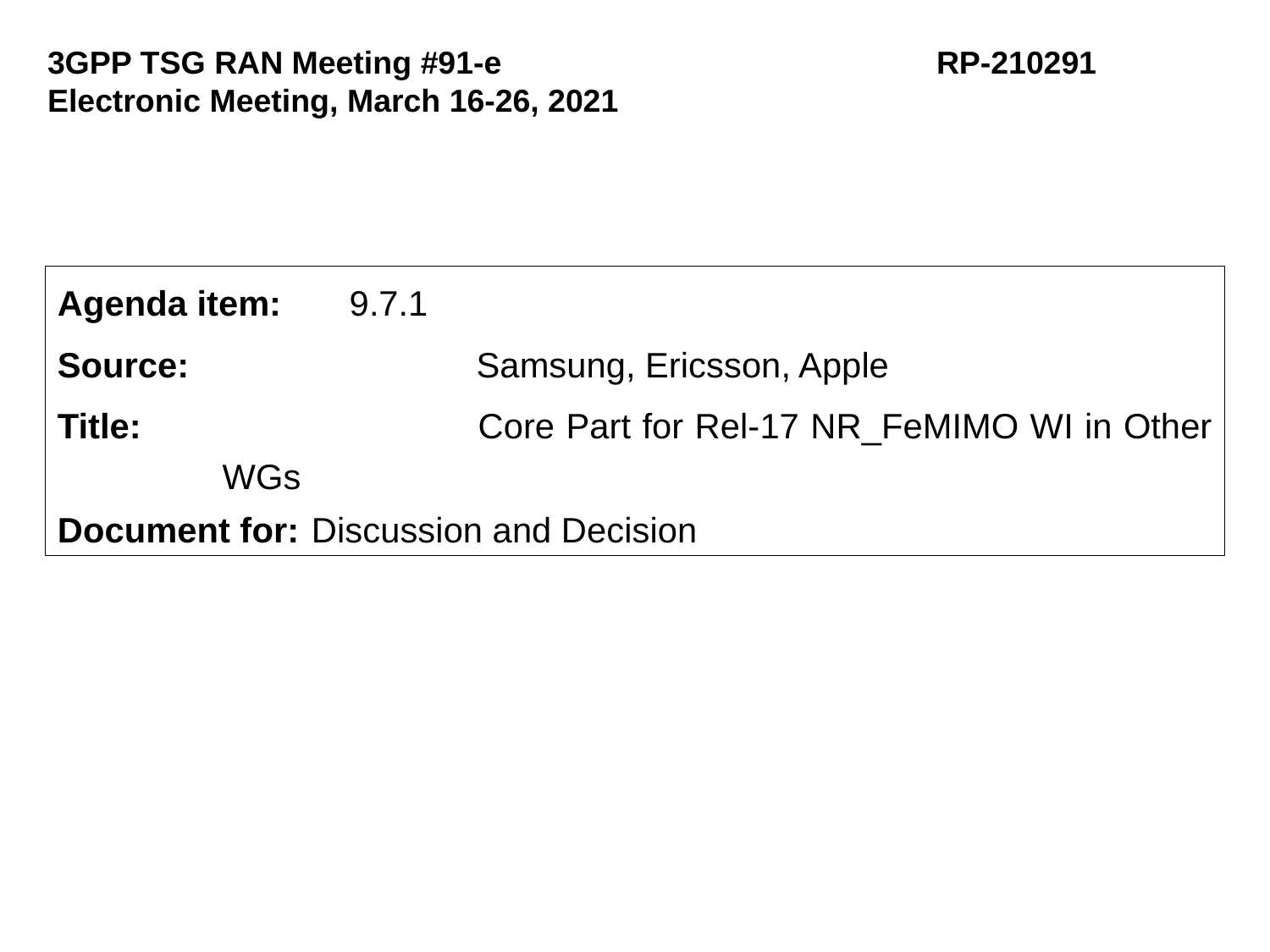

3GPP TSG RAN Meeting #91-e				RP-210291
Electronic Meeting, March 16-26, 2021
Agenda item:	9.7.1
Source: 			Samsung, Ericsson, Apple
Title: 			Core Part for Rel-17 NR_FeMIMO WI in Other WGs
Document for:	Discussion and Decision